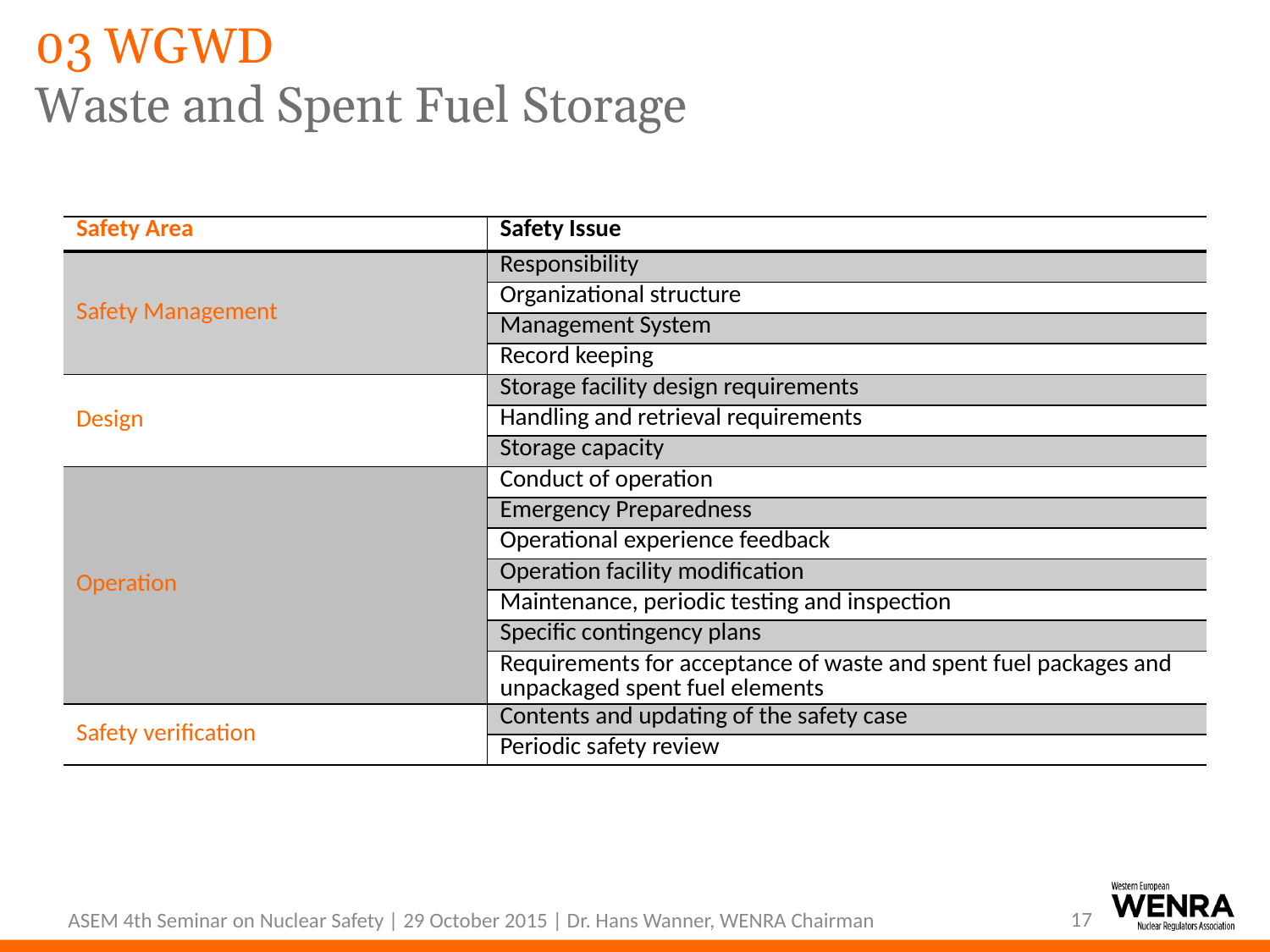

# 03 WGWD Waste and Spent Fuel Storage
| Safety Area | Safety Issue |
| --- | --- |
| Safety Management | Responsibility |
|  | Organizational structure |
|  | Management System |
|  | Record keeping |
| Design | Storage facility design requirements |
|  | Handling and retrieval requirements |
|  | Storage capacity |
| Operation | Conduct of operation |
|  | Emergency Preparedness |
|  | Operational experience feedback |
|  | Operation facility modification |
|  | Maintenance, periodic testing and inspection |
|  | Specific contingency plans |
|  | Requirements for acceptance of waste and spent fuel packages and unpackaged spent fuel elements |
| Safety verification | Contents and updating of the safety case |
|  | Periodic safety review |
17
ASEM 4th Seminar on Nuclear Safety | 29 October 2015 | Dr. Hans Wanner, WENRA Chairman